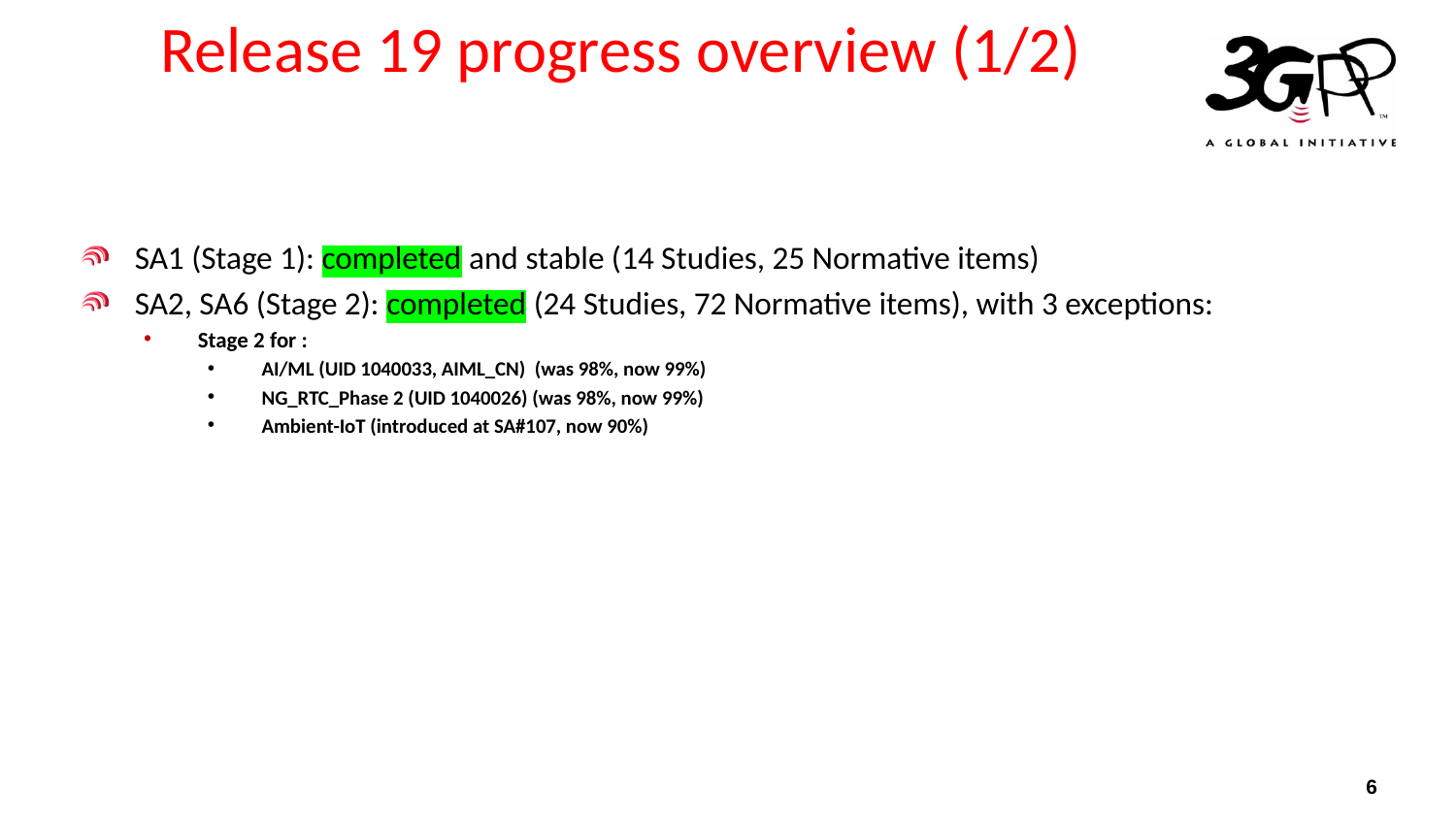

# Release 19 progress overview (1/2)
SA1 (Stage 1): completed and stable (14 Studies, 25 Normative items)
SA2, SA6 (Stage 2): completed (24 Studies, 72 Normative items), with 3 exceptions:
Stage 2 for :
AI/ML (UID 1040033, AIML_CN)  (was 98%, now 99%)
NG_RTC_Phase 2 (UID 1040026) (was 98%, now 99%)
Ambient-IoT (introduced at SA#107, now 90%)